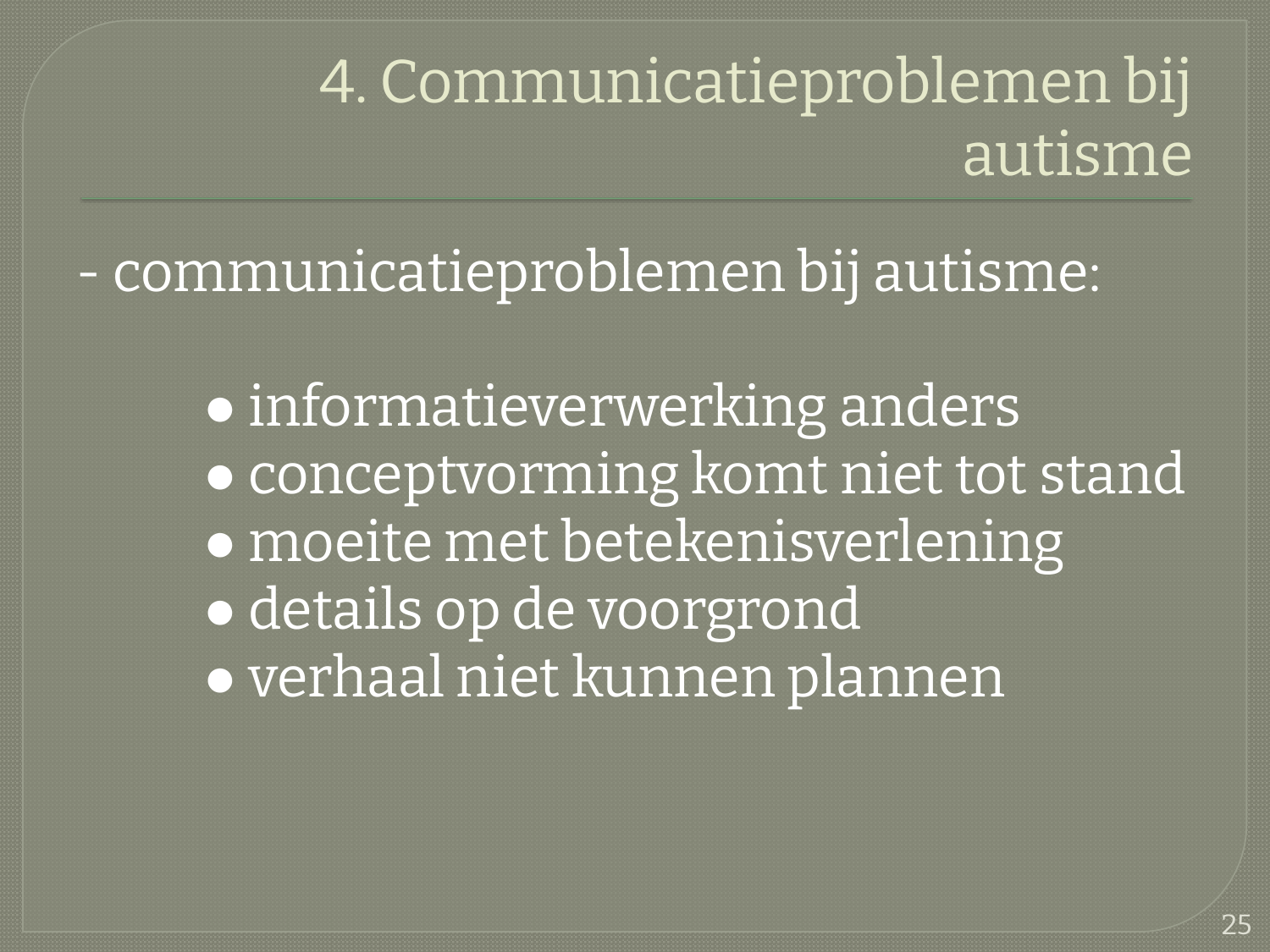

# 4. Communicatieproblemen bij autisme
- communicatieproblemen bij autisme:

	● informatieverwerking anders
	● conceptvorming komt niet tot stand
	● moeite met betekenisverlening
	● details op de voorgrond
	● verhaal niet kunnen plannen

25